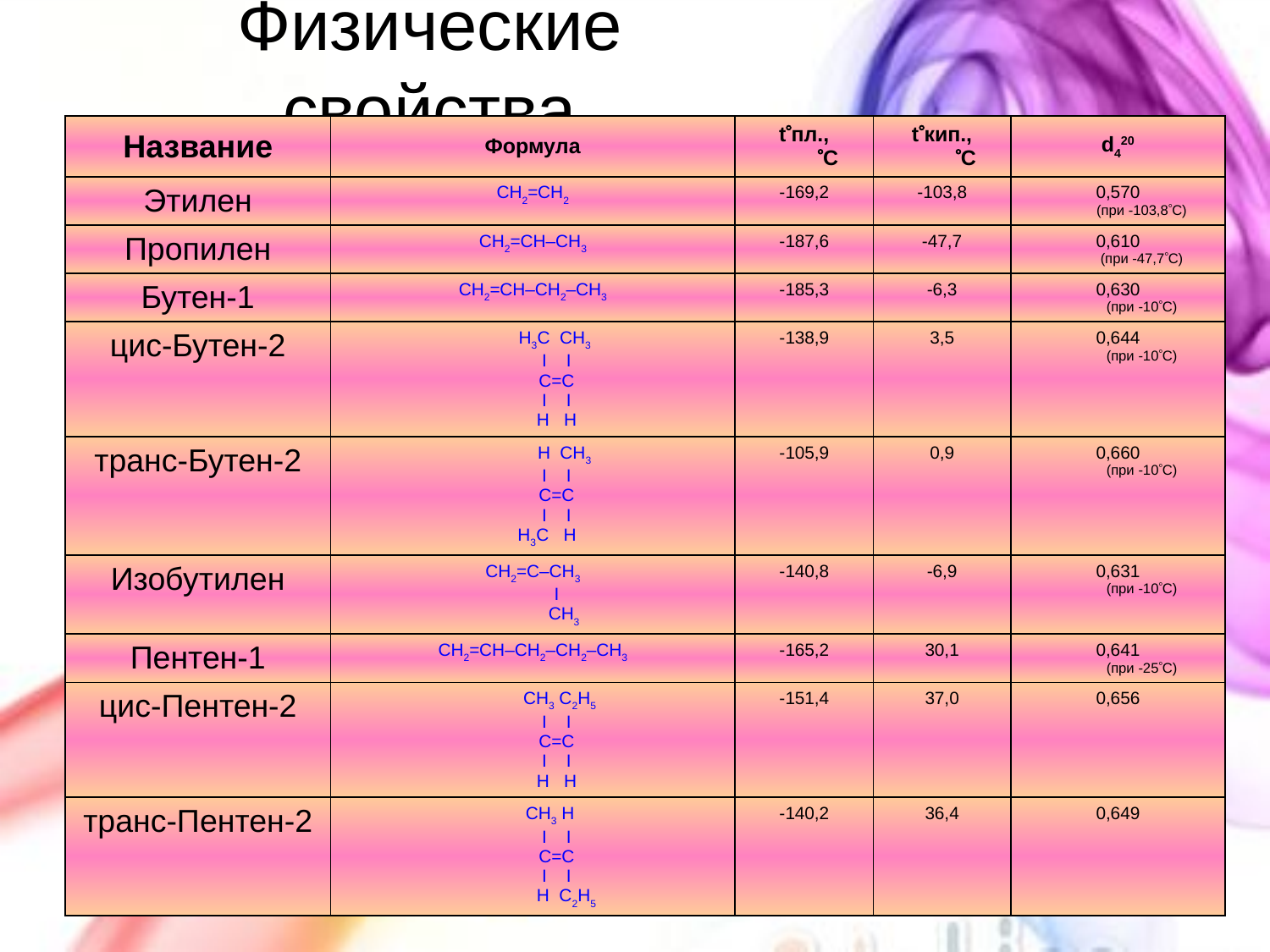

# Физические свойства
| Название | Формула | t°пл., °С | t°кип., °С | d420 |
| --- | --- | --- | --- | --- |
| Этилен | CH2=CH2 | -169,2 | -103,8 | 0,570 (при -103,8°С) |
| Пропилен | CH2=CH–CH3 | -187,6 | -47,7 | 0,610 (при -47,7°С) |
| Бутен-1 | CH2=CH–CH2–CH3 | -185,3 | -6,3 | 0,630 (при -10°С) |
| цис-Бутен-2 | H3C CH3 I    I C=C I    I H   H | -138,9 | 3,5 | 0,644 (при -10°С) |
| транс-Бутен-2 | H  CH3 I    I C=C I    I H3C   H | -105,9 | 0,9 | 0,660 (при -10°С) |
| Изобутилен | CH2=C–CH3 I    CH3 | -140,8 | -6,9 | 0,631 (при -10°С) |
| Пентен-1 | CH2=CH–CH2–CH2–CH3 | -165,2 | 30,1 | 0,641 (при -25°С) |
| цис-Пентен-2 | CH3 C2H5 I    I C=C I    I H   H | -151,4 | 37,0 | 0,656 |
| транс-Пентен-2 | CH3 H    I    I C=C I    I     H  C2H5 | -140,2 | 36,4 | 0,649 |
14